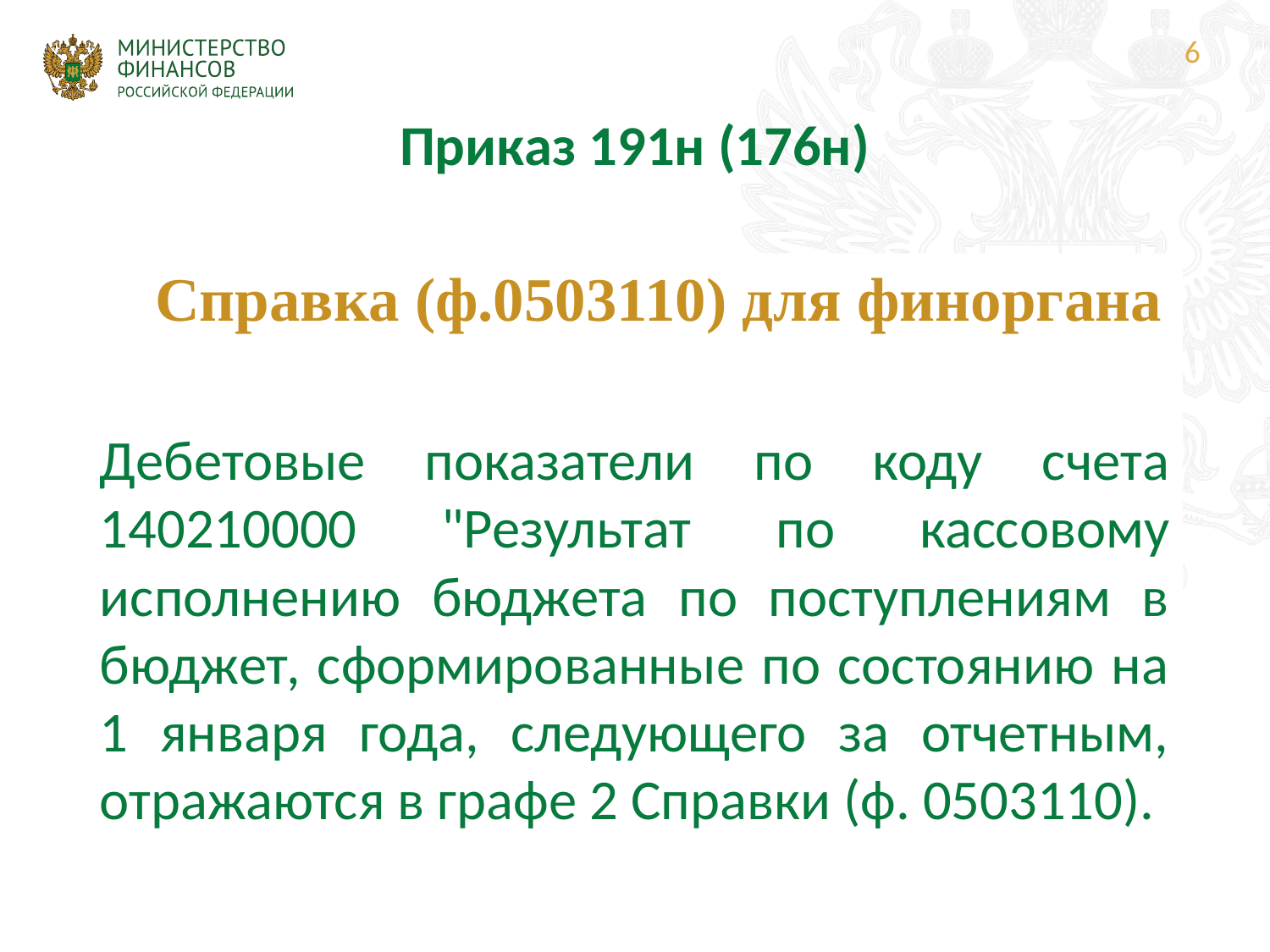

6
# Приказ 191н (176н)
Справка (ф.0503110) для финоргана

Дебетовые показатели по коду счета 140210000 "Результат по кассовому исполнению бюджета по поступлениям в бюджет, сформированные по состоянию на 1 января года, следующего за отчетным, отражаются в графе 2 Справки (ф. 0503110).